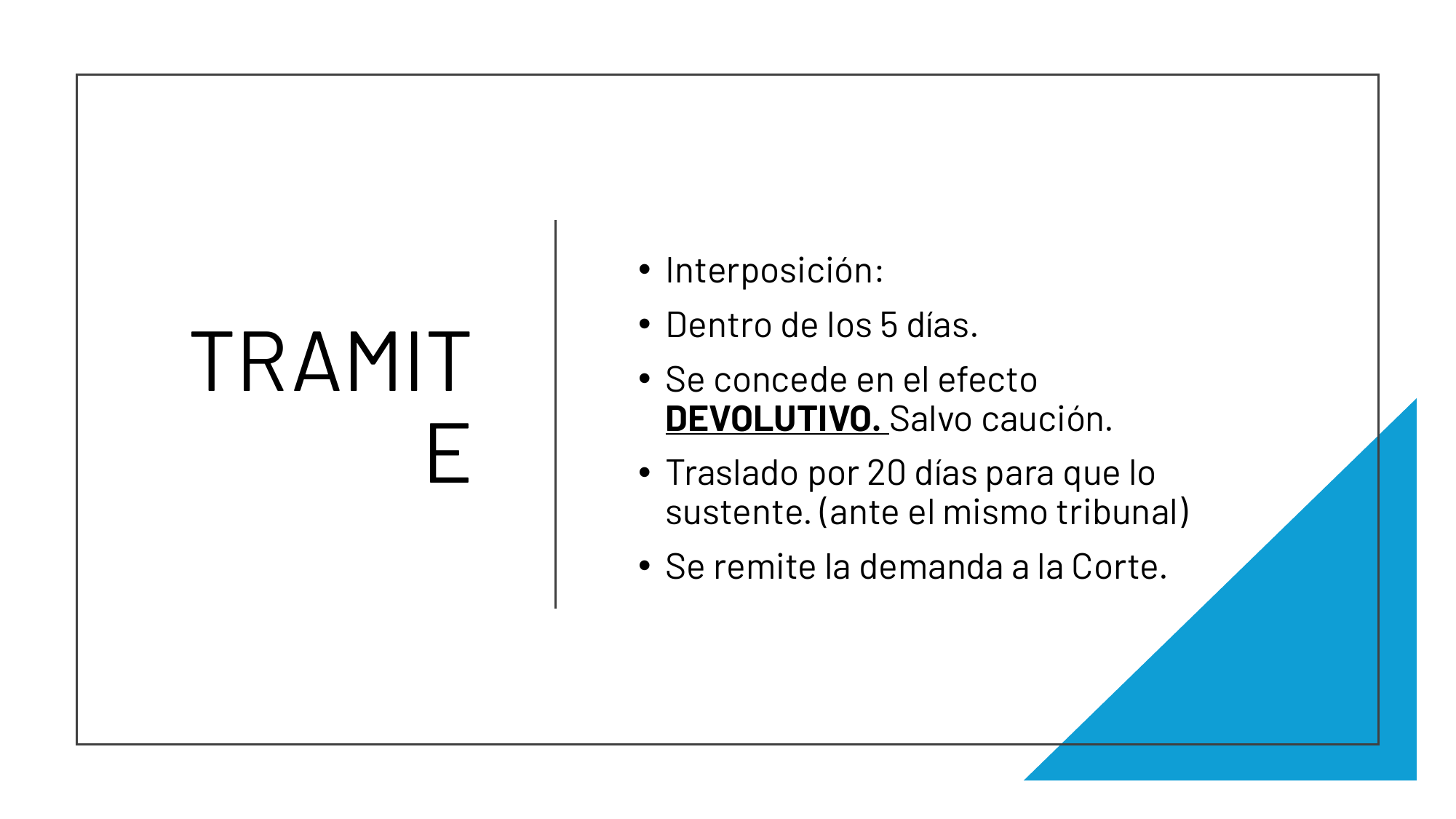

# TRAMITE
Interposición:
Dentro de los 5 días.
Se concede en el efecto DEVOLUTIVO. Salvo caución.
Traslado por 20 días para que lo sustente. (ante el mismo tribunal)
Se remite la demanda a la Corte.